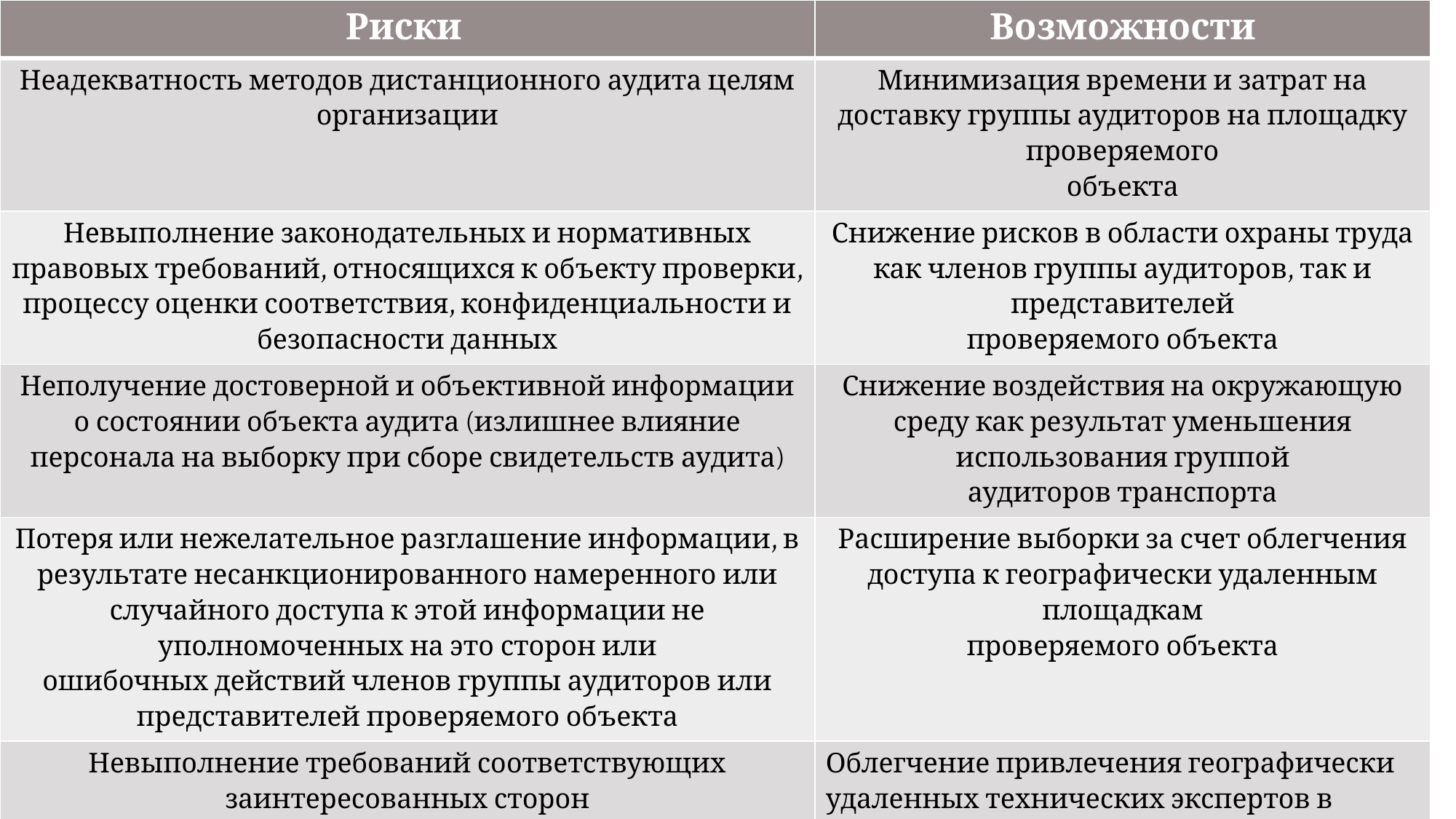

| Риски | Возможности |
| --- | --- |
| Неадекватность методов дистанционного аудита целям организации | Минимизация времени и затрат на доставку группы аудиторов на площадку проверяемого объекта |
| Невыполнение законодательных и нормативных правовых требований, относящихся к объ­екту проверки, процессу оценки соответствия, конфиденциальности и безопасности данных | Снижение рисков в области охраны труда как членов группы аудиторов, так и представителей проверяемого объекта |
| Неполучение достоверной и объективной информации о состоянии объекта аудита (излишнее влияние персонала на выборку при сборе свидетельств аудита) | Снижение воздействия на окружающую среду как результат уменьшения использования группой аудиторов транспорта |
| Потеря или нежелательное разглашение информации, в результате несанкциониро­ванного намеренного или случайного доступа к этой информации не уполномоченных на это сторон или ошибочных действий членов группы аудиторов или представителей проверяемого объекта | Расширение выборки за счет облегчения доступа к географически удаленным площадкам проверяемого объекта |
| Невыполнение требований соответствующих заинтересованных сторон | Облегчение привлечения географически удаленных технических экспертов в специализиро­ванных предметных областях и т. д. |
| Несовершенство информационно-коммуникационной инфраструктуры группы аудиторов или проверяемого объекта |  |
| Недостаток компетентности в области методов дистанционного аудита |  |